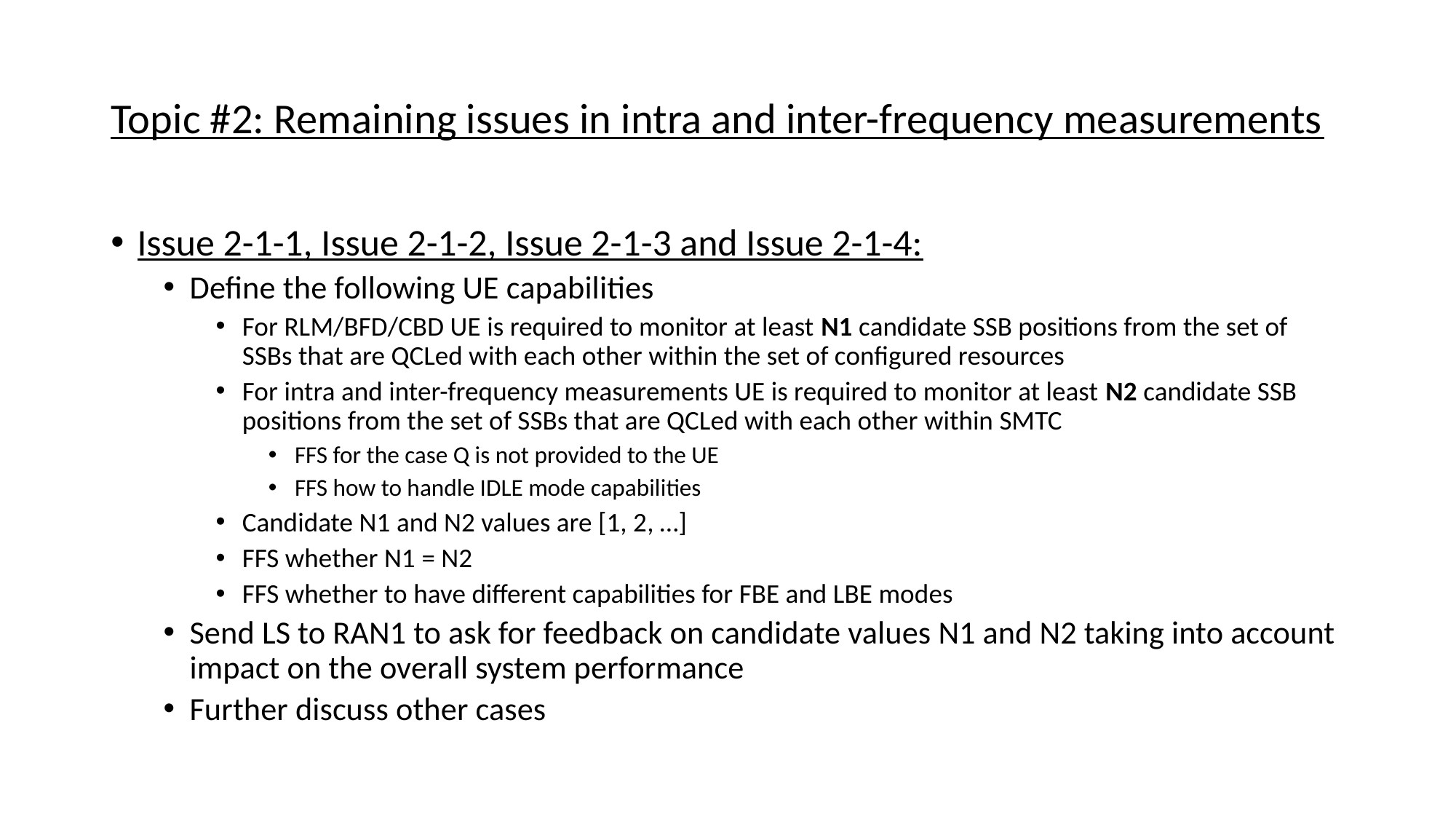

# Topic #2: Remaining issues in intra and inter-frequency measurements
Issue 2-1-1, Issue 2-1-2, Issue 2-1-3 and Issue 2-1-4:
Define the following UE capabilities
For RLM/BFD/CBD UE is required to monitor at least N1 candidate SSB positions from the set of SSBs that are QCLed with each other within the set of configured resources
For intra and inter-frequency measurements UE is required to monitor at least N2 candidate SSB positions from the set of SSBs that are QCLed with each other within SMTC
FFS for the case Q is not provided to the UE
FFS how to handle IDLE mode capabilities
Candidate N1 and N2 values are [1, 2, …]
FFS whether N1 = N2
FFS whether to have different capabilities for FBE and LBE modes
Send LS to RAN1 to ask for feedback on candidate values N1 and N2 taking into account impact on the overall system performance
Further discuss other cases